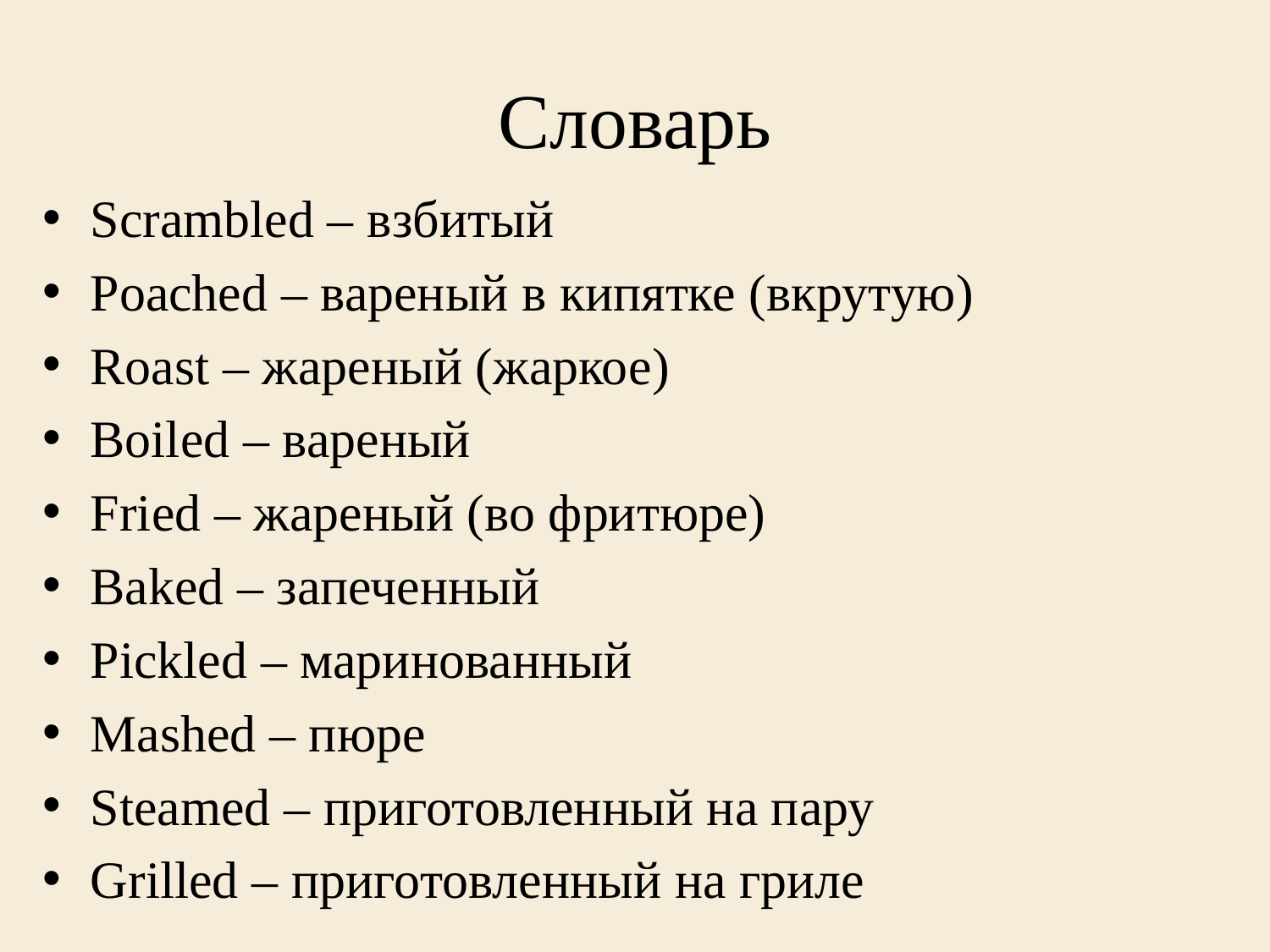

# Словарь
Scrambled – взбитый
Poached – вареный в кипятке (вкрутую)
Roast – жареный (жаркое)
Boiled – вареный
Fried – жареный (во фритюре)
Baked – запеченный
Pickled – маринованный
Mashed – пюре
Steamed – приготовленный на пару
Grilled – приготовленный на гриле